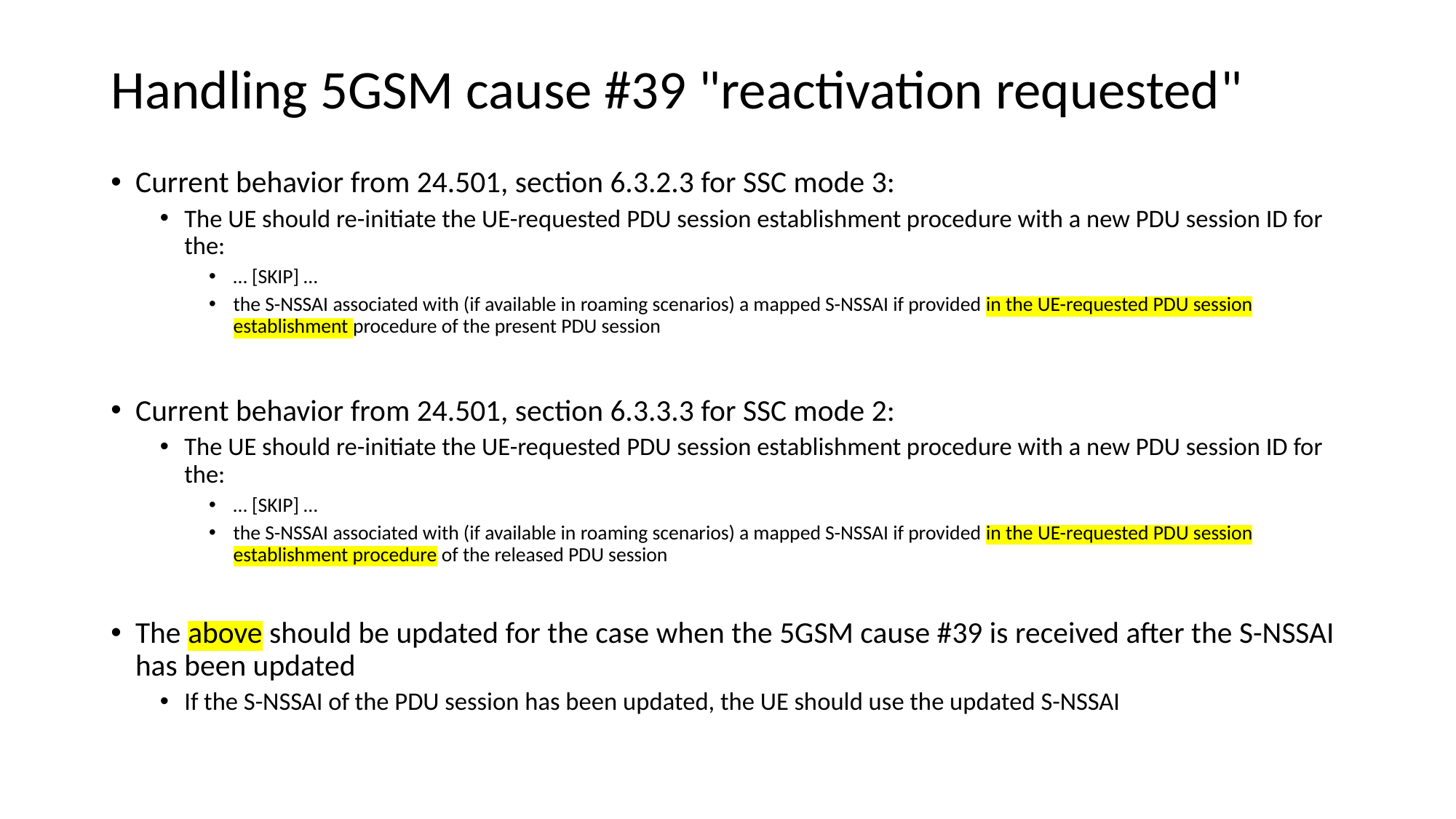

# Handling 5GSM cause #39 "reactivation requested"
Current behavior from 24.501, section 6.3.2.3 for SSC mode 3:
The UE should re-initiate the UE-requested PDU session establishment procedure with a new PDU session ID for the:
… [SKIP] …
the S-NSSAI associated with (if available in roaming scenarios) a mapped S-NSSAI if provided in the UE-requested PDU session establishment procedure of the present PDU session

Current behavior from 24.501, section 6.3.3.3 for SSC mode 2:
The UE should re-initiate the UE-requested PDU session establishment procedure with a new PDU session ID for the:
… [SKIP] …
the S-NSSAI associated with (if available in roaming scenarios) a mapped S-NSSAI if provided in the UE-requested PDU session establishment procedure of the released PDU session

The above should be updated for the case when the 5GSM cause #39 is received after the S-NSSAI has been updated
If the S-NSSAI of the PDU session has been updated, the UE should use the updated S-NSSAI